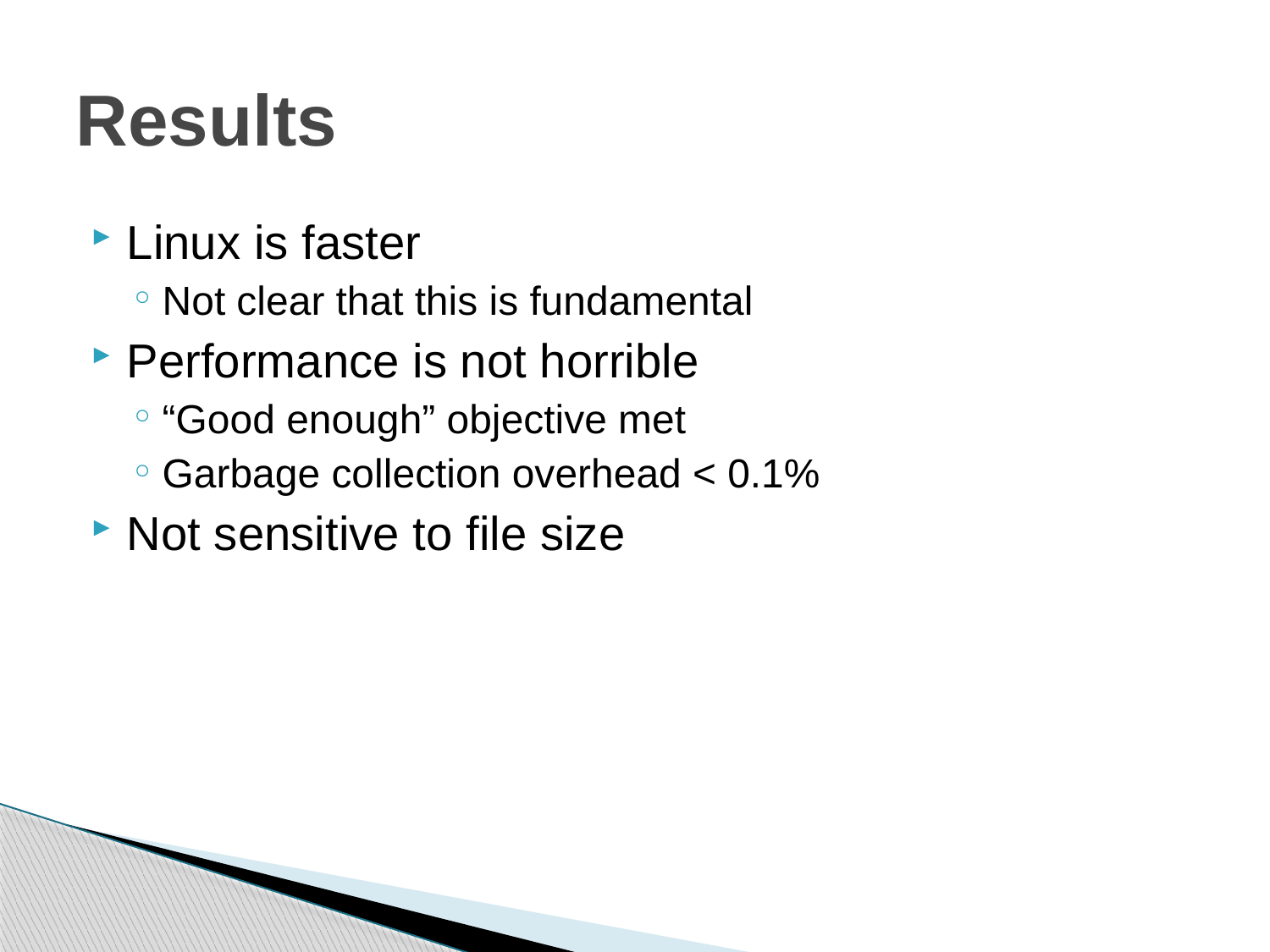

# Results
Linux is faster
Not clear that this is fundamental
Performance is not horrible
“Good enough” objective met
Garbage collection overhead < 0.1%
Not sensitive to file size